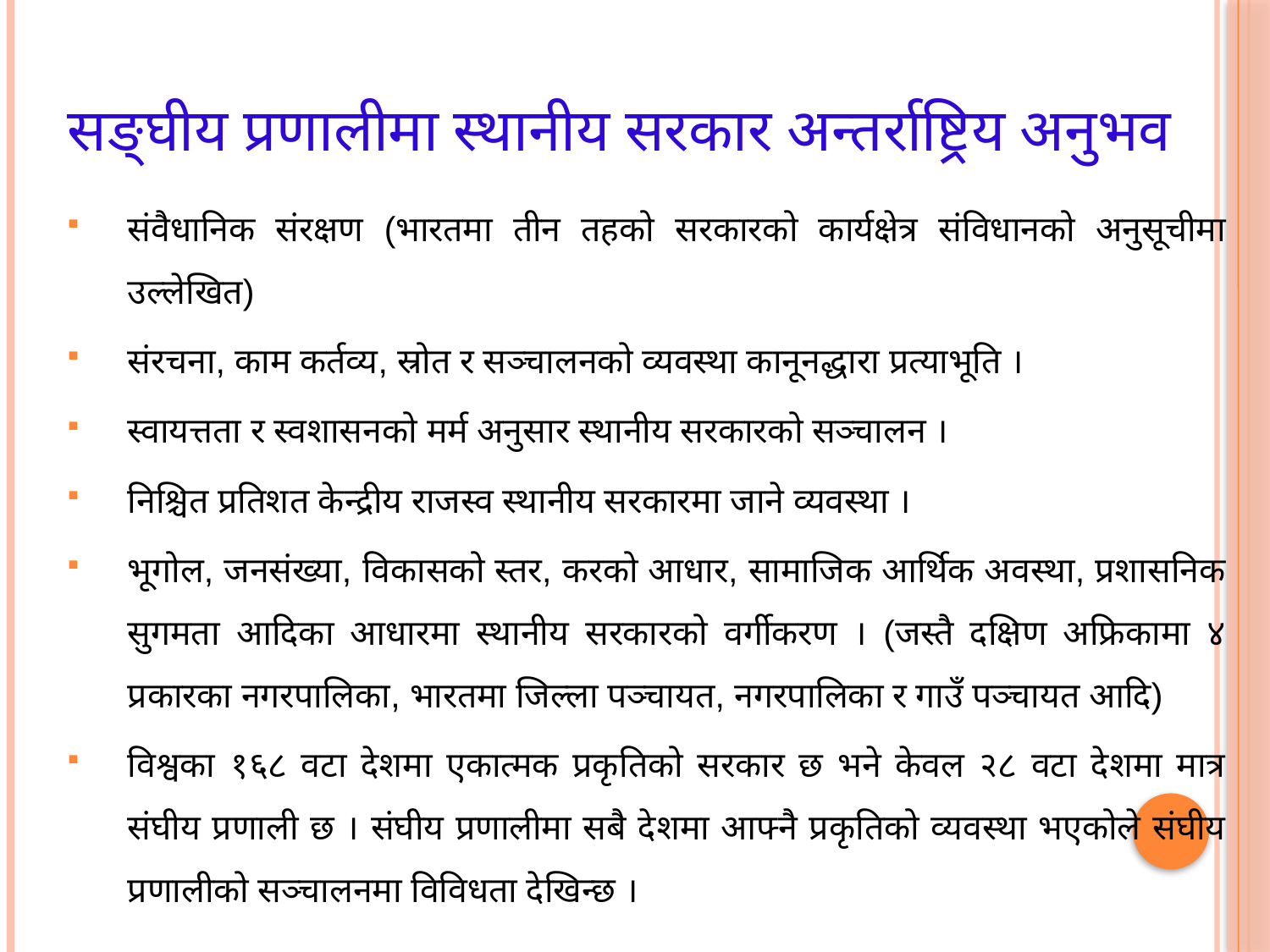

# सङ्घीय प्रणालीमा स्थानीय सरकार अन्तर्राष्ट्रिय अनुभव
संवैधानिक संरक्षण (भारतमा तीन तहको सरकारको कार्यक्षेत्र संविधानको अनुसूचीमा उल्लेखित)
संरचना, काम कर्तव्य, स्रोत र सञ्चालनको व्यवस्था कानूनद्धारा प्रत्याभूति ।
स्वायत्तता र स्वशासनको मर्म अनुसार स्थानीय सरकारको सञ्चालन ।
निश्चित प्रतिशत केन्द्रीय राजस्व स्थानीय सरकारमा जाने व्यवस्था ।
भूगोल, जनसंख्या, विकासको स्तर, करको आधार, सामाजिक आर्थिक अवस्था, प्रशासनिक सुगमता आदिका आधारमा स्थानीय सरकारको वर्गीकरण । (जस्तै दक्षिण अफ्रिकामा ४ प्रकारका नगरपालिका, भारतमा जिल्ला पञ्चायत, नगरपालिका र गाउँ पञ्चायत आदि)
विश्वका १६८ वटा देशमा एकात्मक प्रकृतिको सरकार छ भने केवल २८ वटा देशमा मात्र संघीय प्रणाली छ । संघीय प्रणालीमा सबै देशमा आफ्नै प्रकृतिको व्यवस्था भएकोले संघीय प्रणालीको सञ्चालनमा विविधता देखिन्छ ।